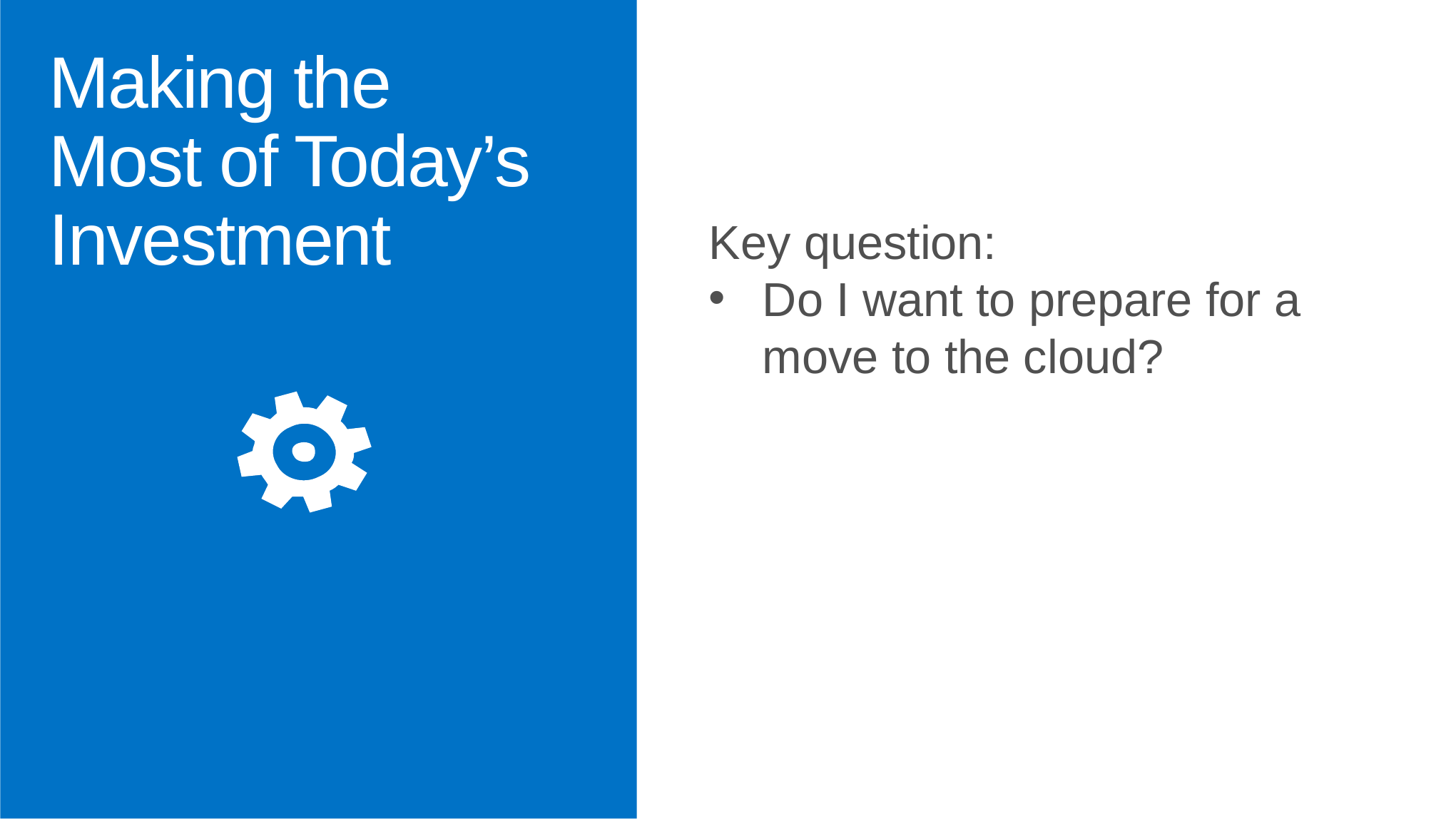

# Making the Most of Today’s Investment
Key question:
Do I want to prepare for a move to the cloud?